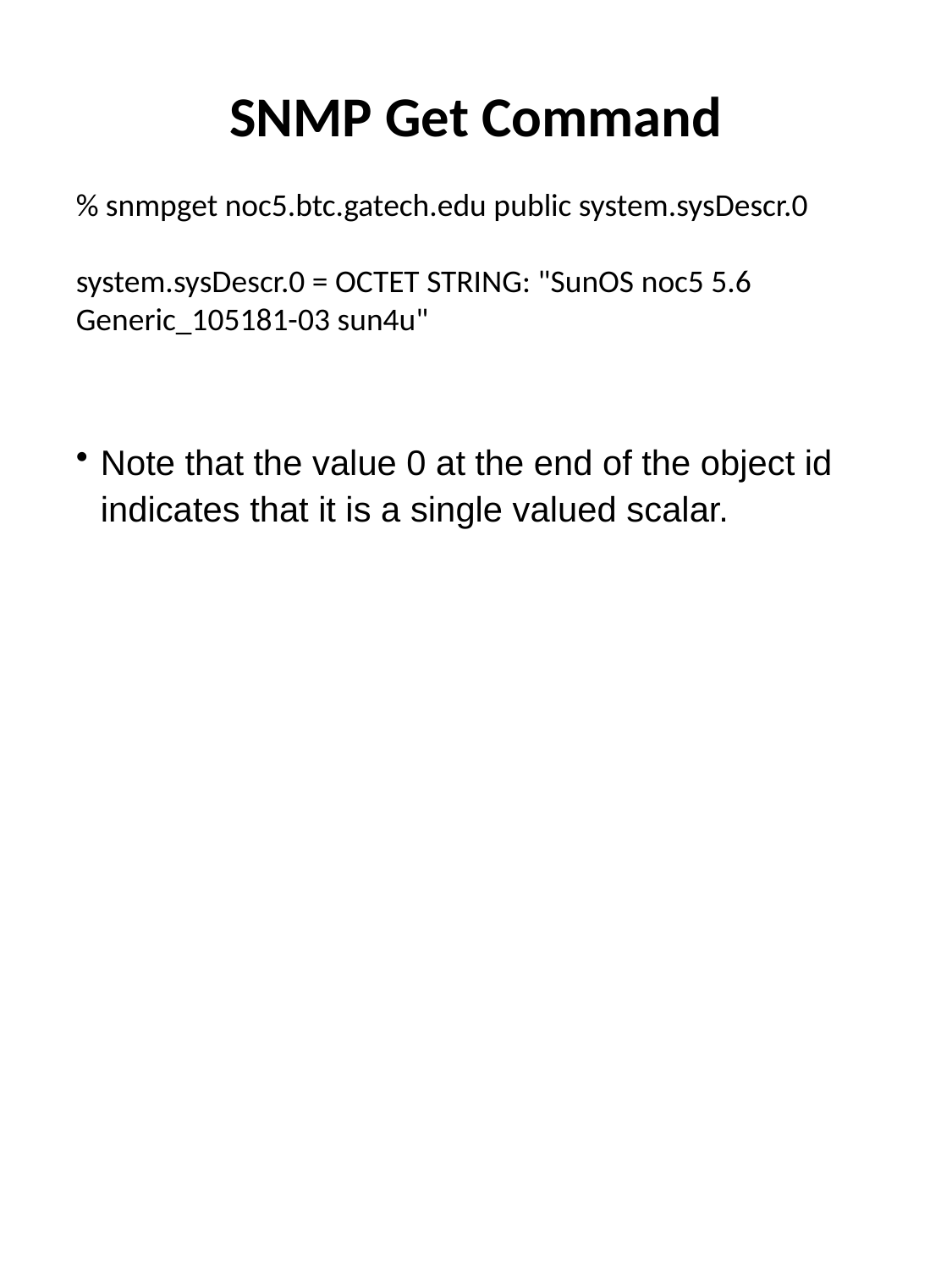

SNMP Get Command
% snmpget noc5.btc.gatech.edu public system.sysDescr.0

system.sysDescr.0 = OCTET STRING: "SunOS noc5 5.6 Generic_105181-03 sun4u"
Note that the value 0 at the end of the object id indicates that it is a single valued scalar.